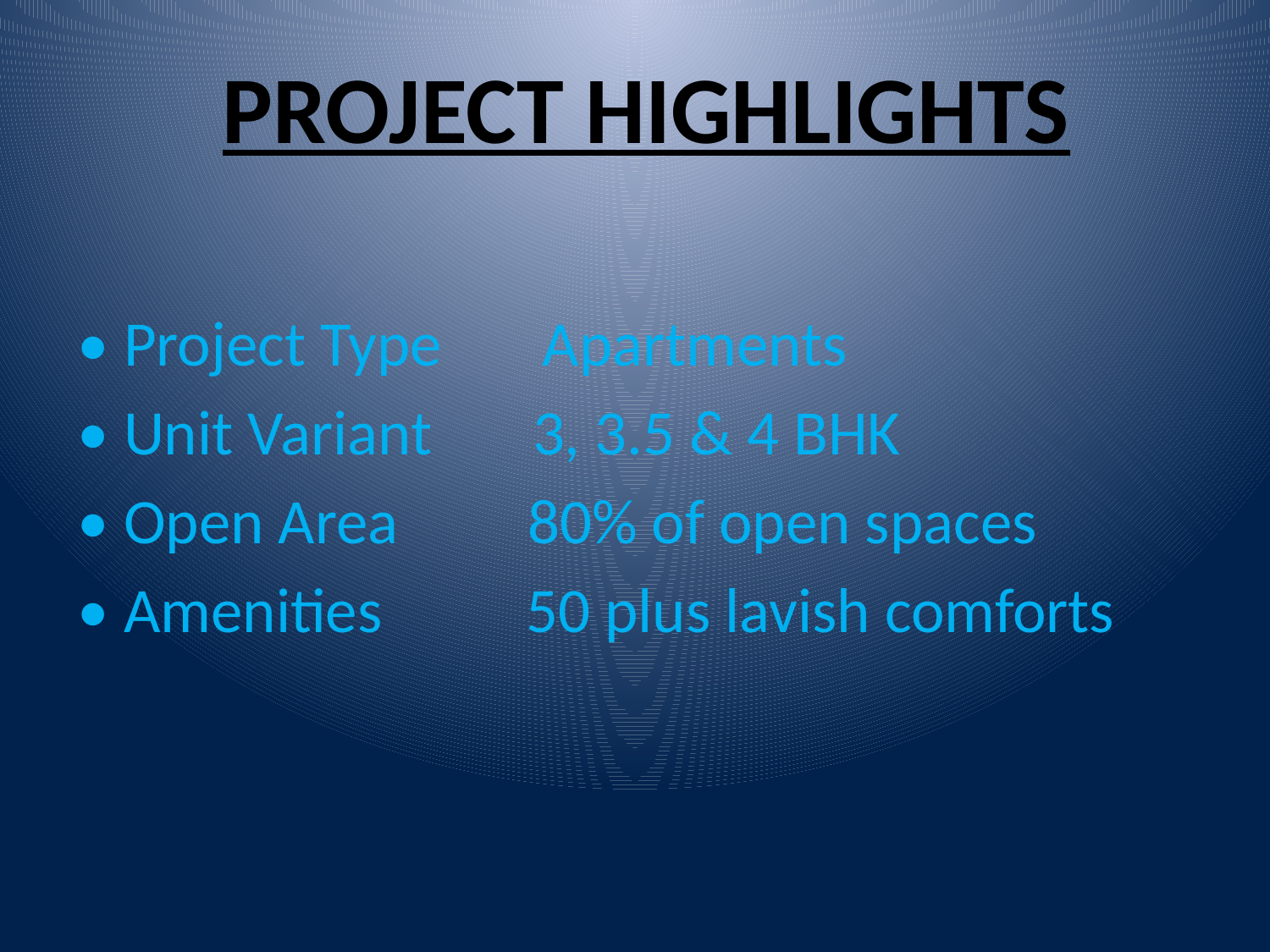

# PROJECT HIGHLIGHTS
• Project Type       Apartments
• Unit Variant       3, 3.5 & 4 BHK
• Open Area         80% of open spaces
• Amenities          50 plus lavish comforts